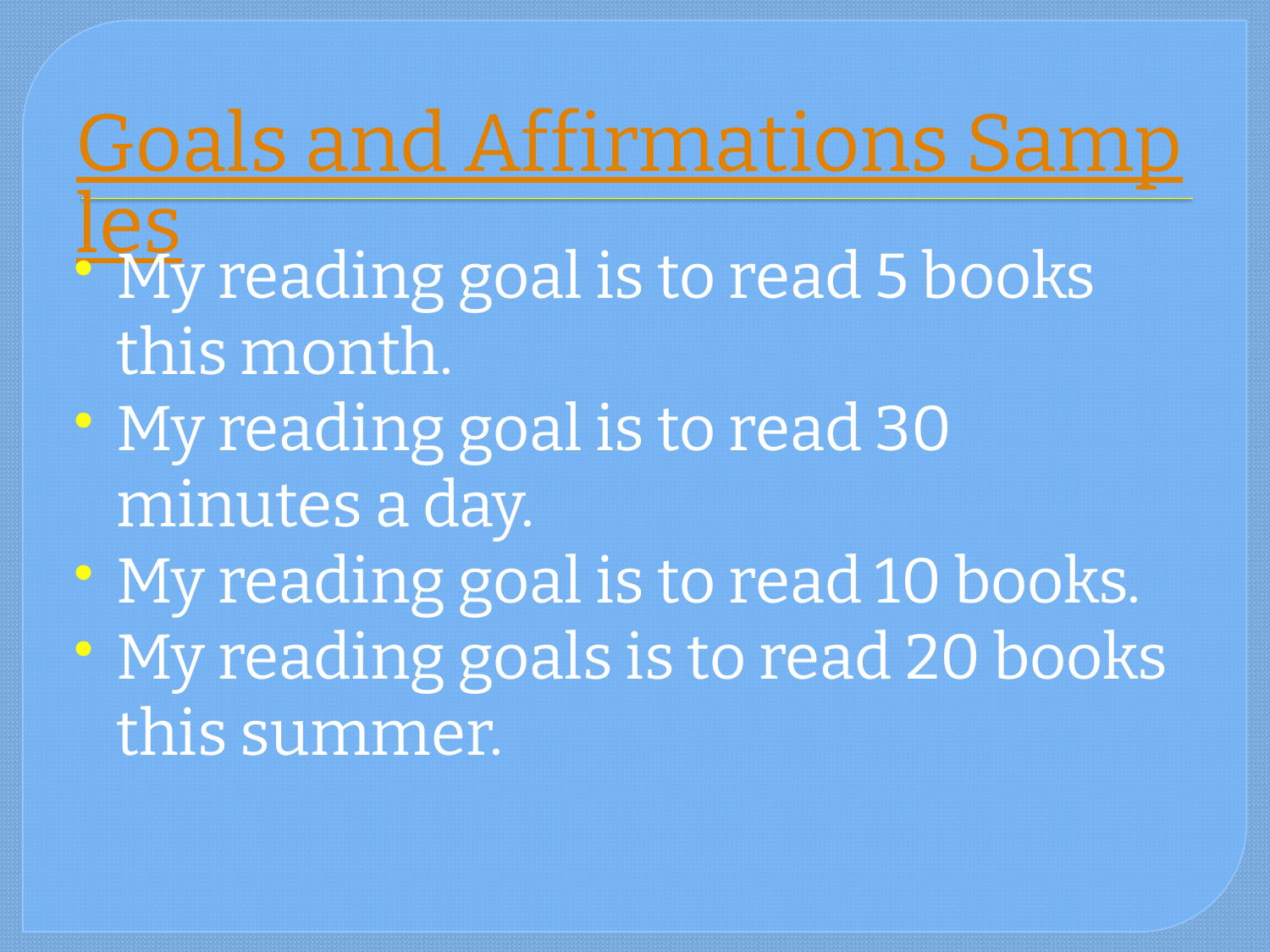

# Goals and Affirmations Samples
My reading goal is to read 5 books this month.
My reading goal is to read 30 minutes a day.
My reading goal is to read 10 books.
My reading goals is to read 20 books this summer.